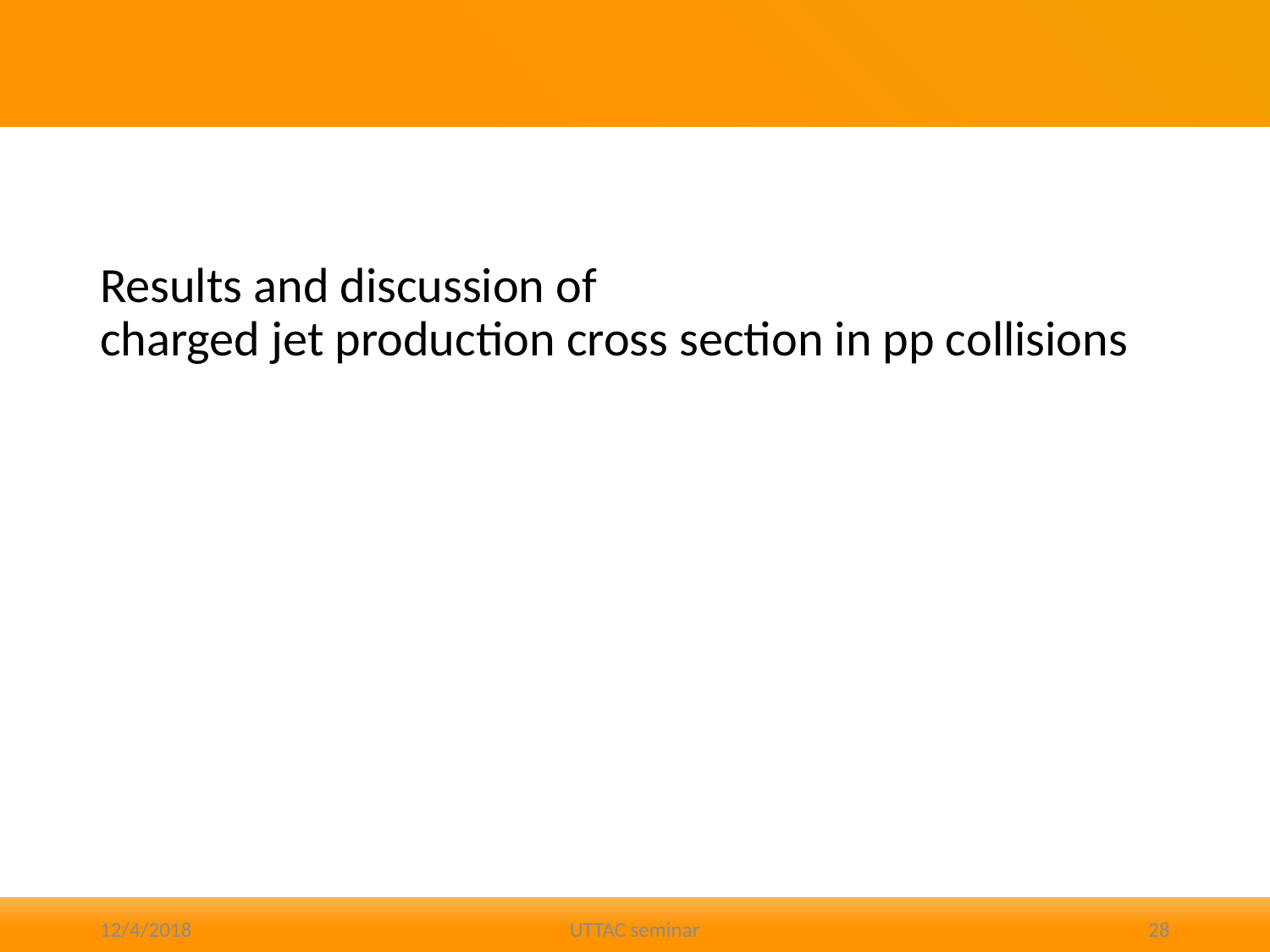

#
Results and discussion of
charged jet production cross section in pp collisions
12/4/2018
UTTAC seminar
28